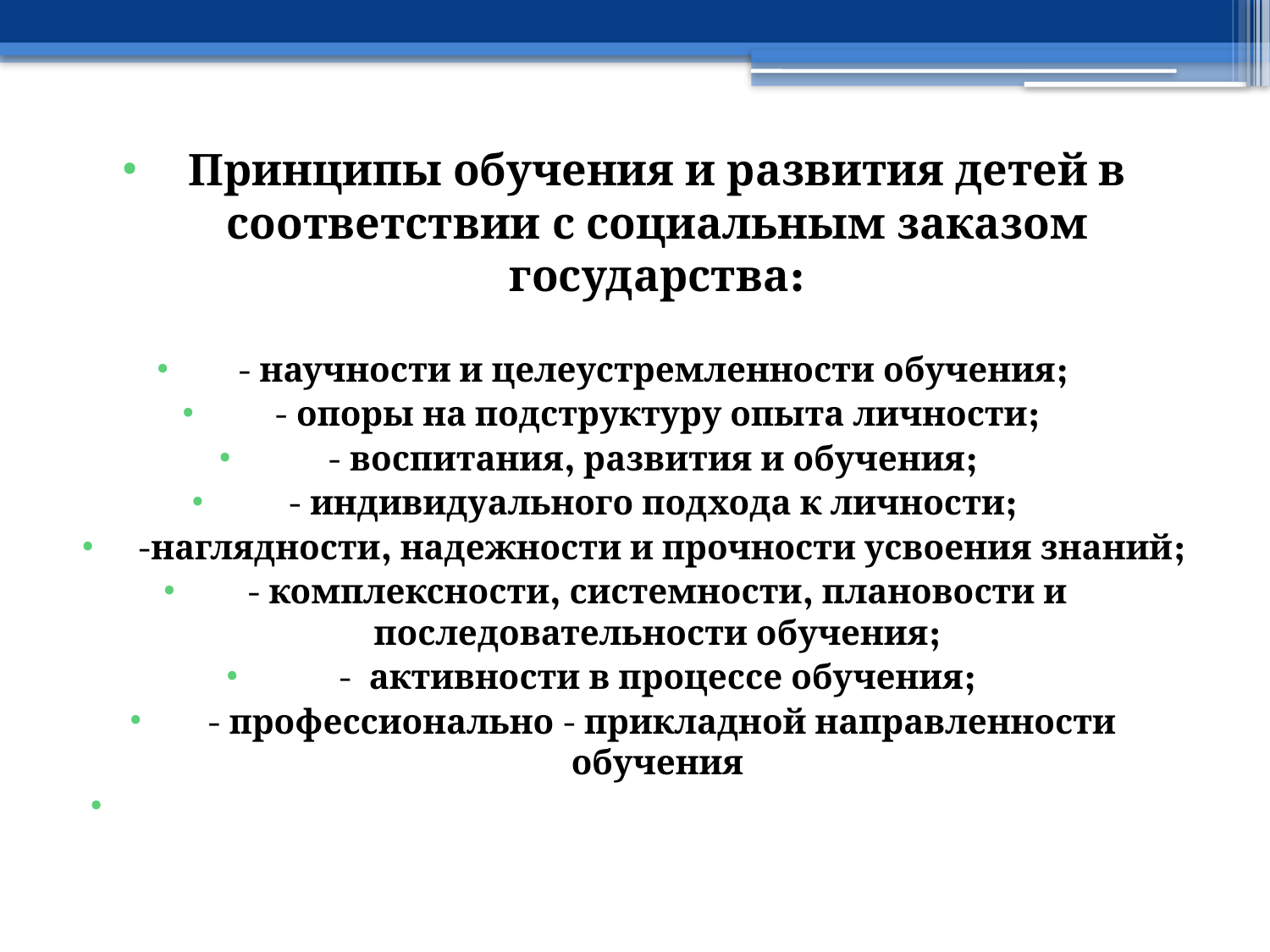

Принципы обучения и развития детей в соответствии с социальным заказом государства:

- научности и целеустремленности обучения;
- опоры на подструктуру опыта личности;
- воспитания, развития и обучения;
- индивидуального подхода к личности;
 -наглядности, надежности и прочности усвоения знаний;
- комплексности, системности, плановости и последовательности обучения;
-  активности в процессе обучения;
 - профессионально - прикладной направленности обучения

#